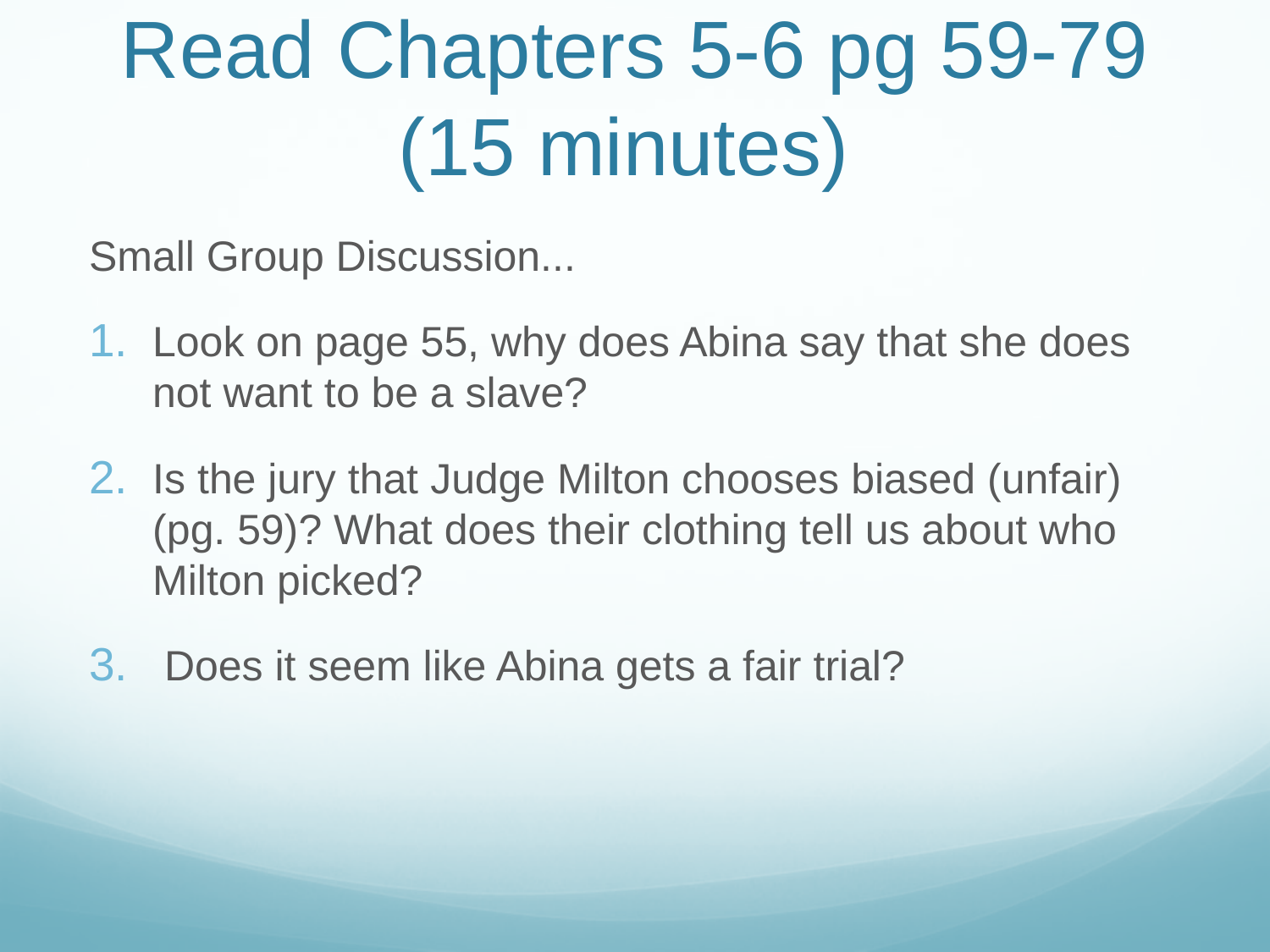

# Read Chapters 5-6 pg 59-79 (15 minutes)
Small Group Discussion...
Look on page 55, why does Abina say that she does not want to be a slave?
Is the jury that Judge Milton chooses biased (unfair) (pg. 59)? What does their clothing tell us about who Milton picked?
 Does it seem like Abina gets a fair trial?